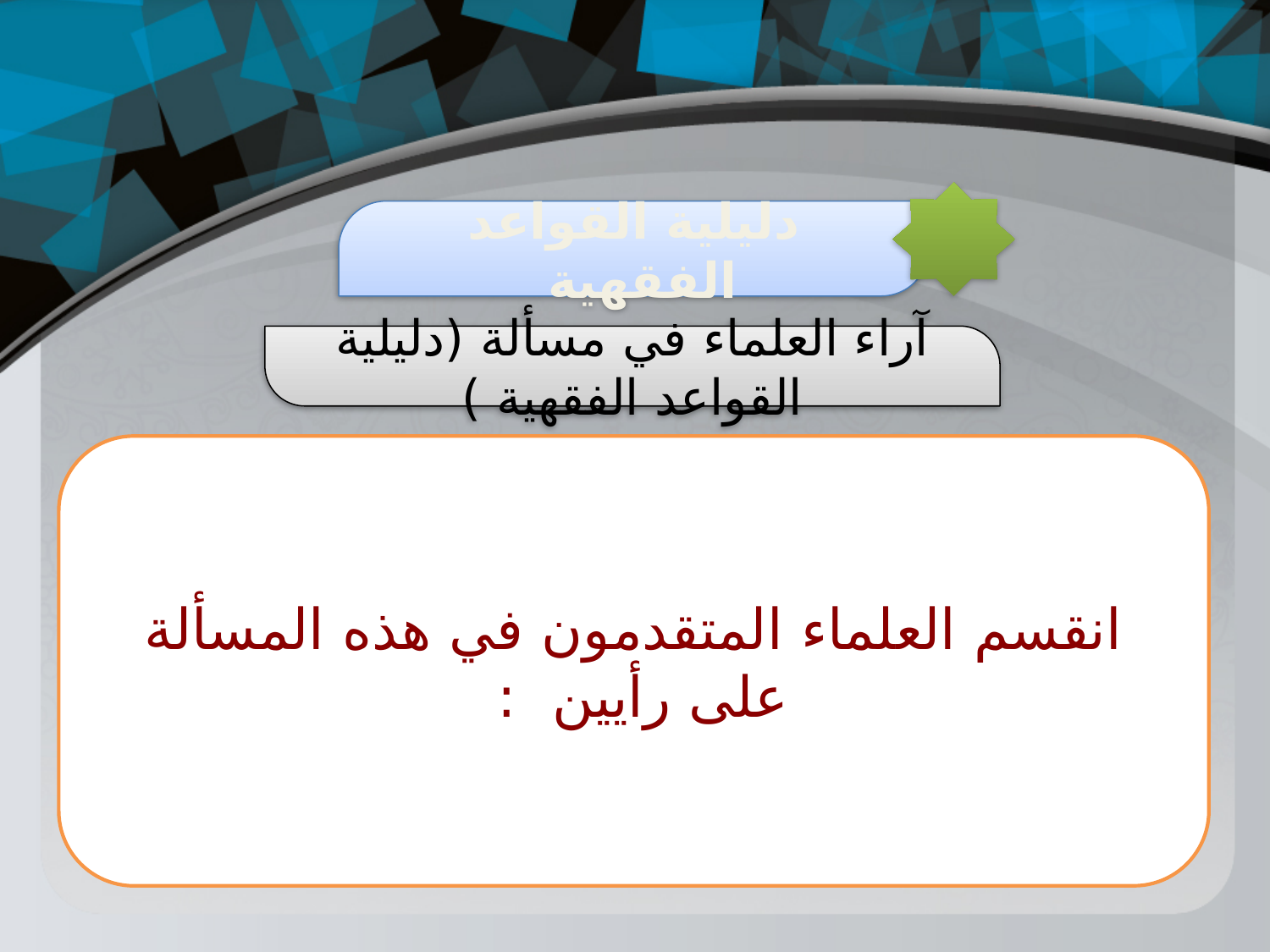

دليلية القواعد الفقهية
آراء العلماء في مسألة (دليلية القواعد الفقهية )
انقسم العلماء المتقدمون في هذه المسألة على رأيين  :